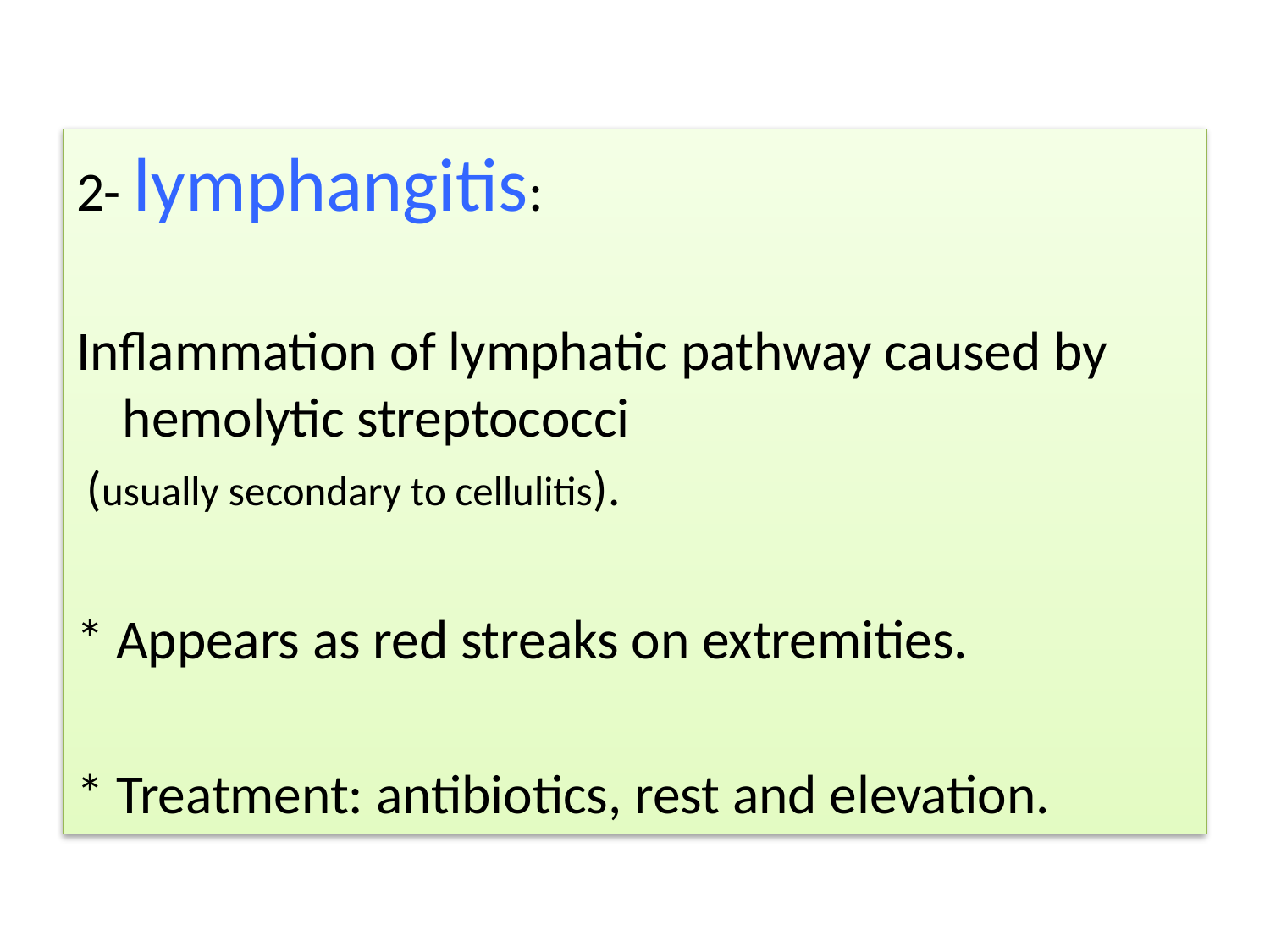

#
2- lymphangitis:

Inflammation of lymphatic pathway caused by   hemolytic streptococci
 (usually secondary to cellulitis).

* Appears as red streaks on extremities.

* Treatment: antibiotics, rest and elevation.